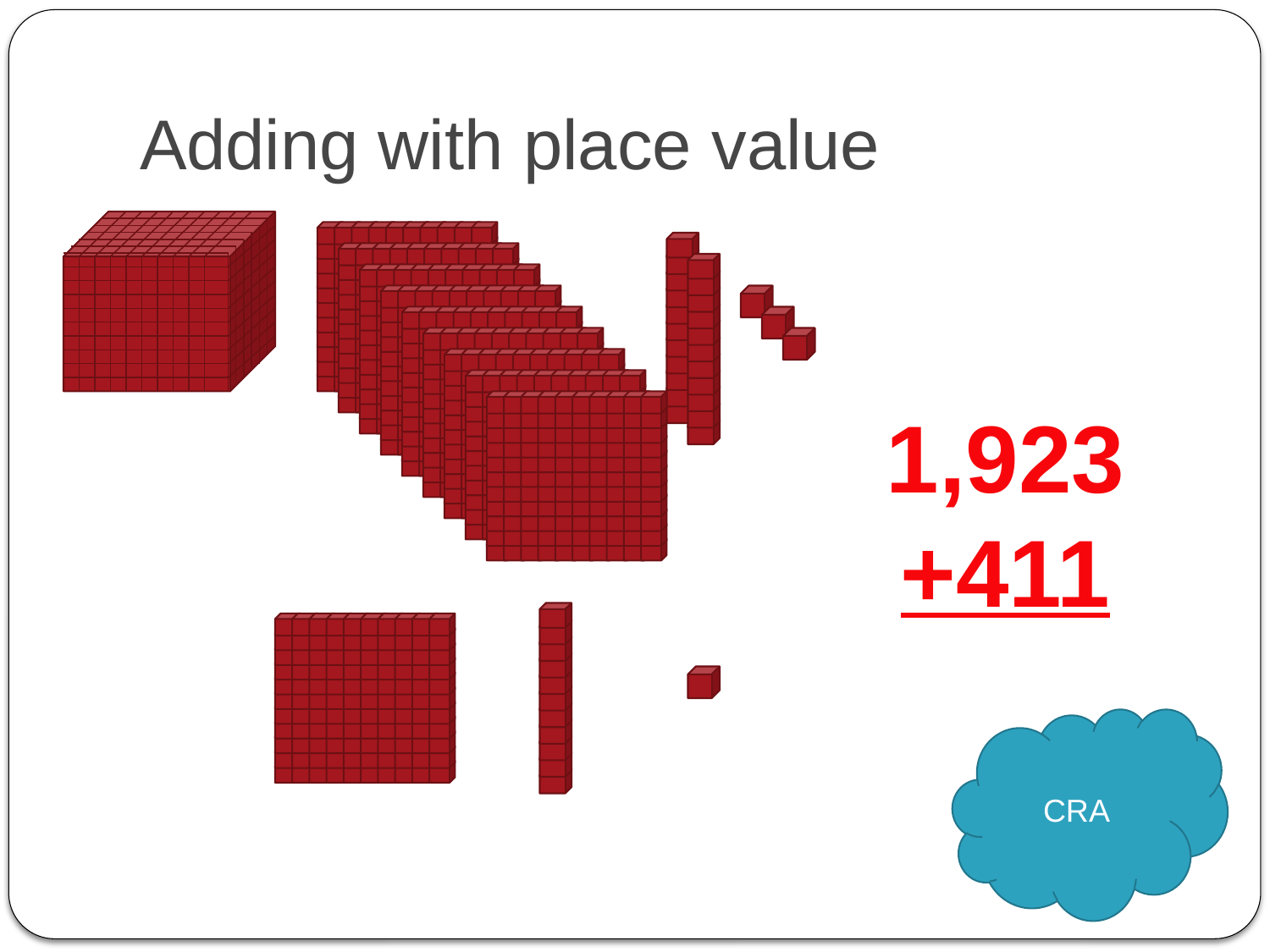

# Adding with place value

1,923
+411

CRA